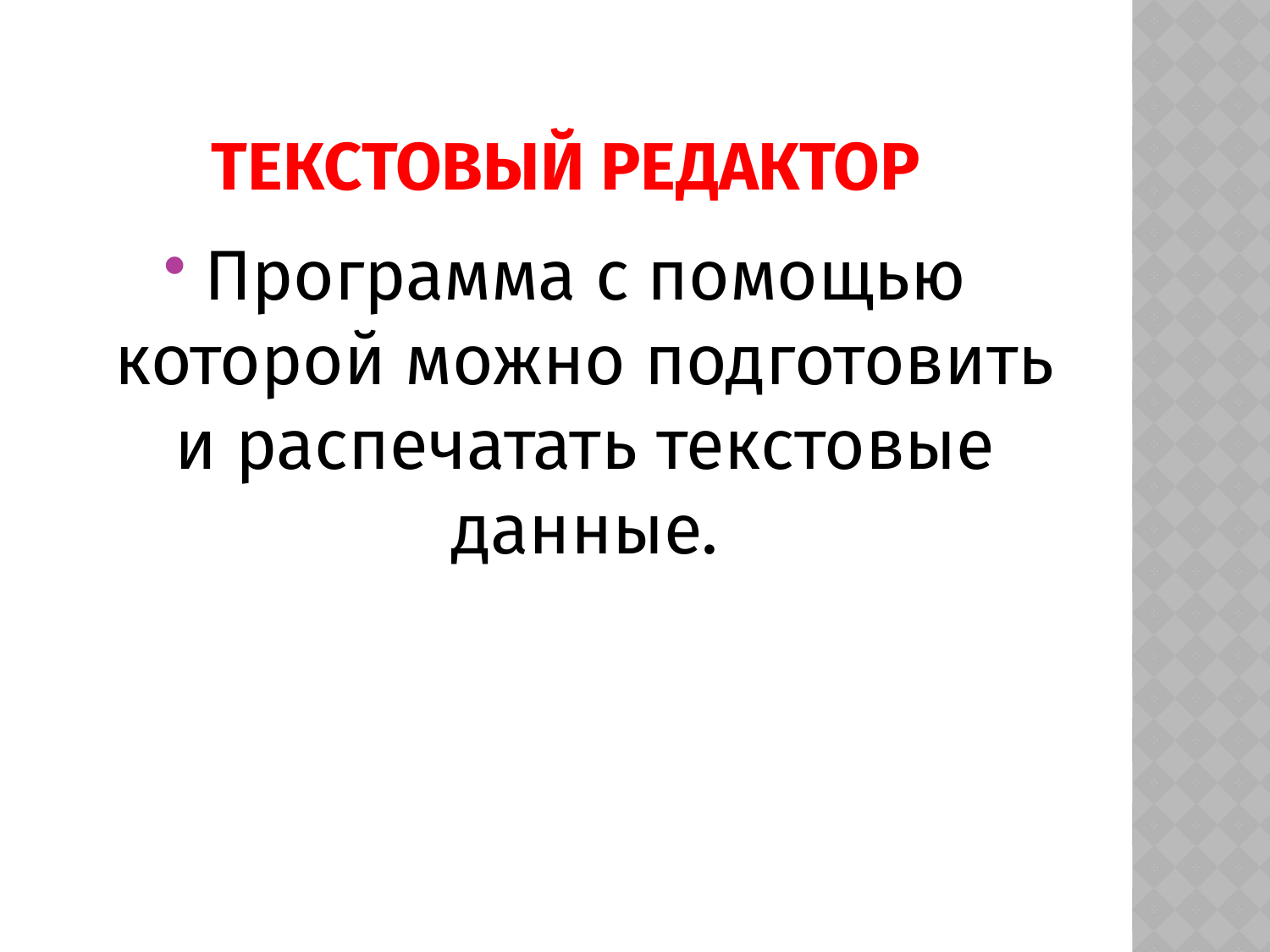

# Текстовый редактор
Программа с помощью которой можно подготовить и распечатать текстовые данные.